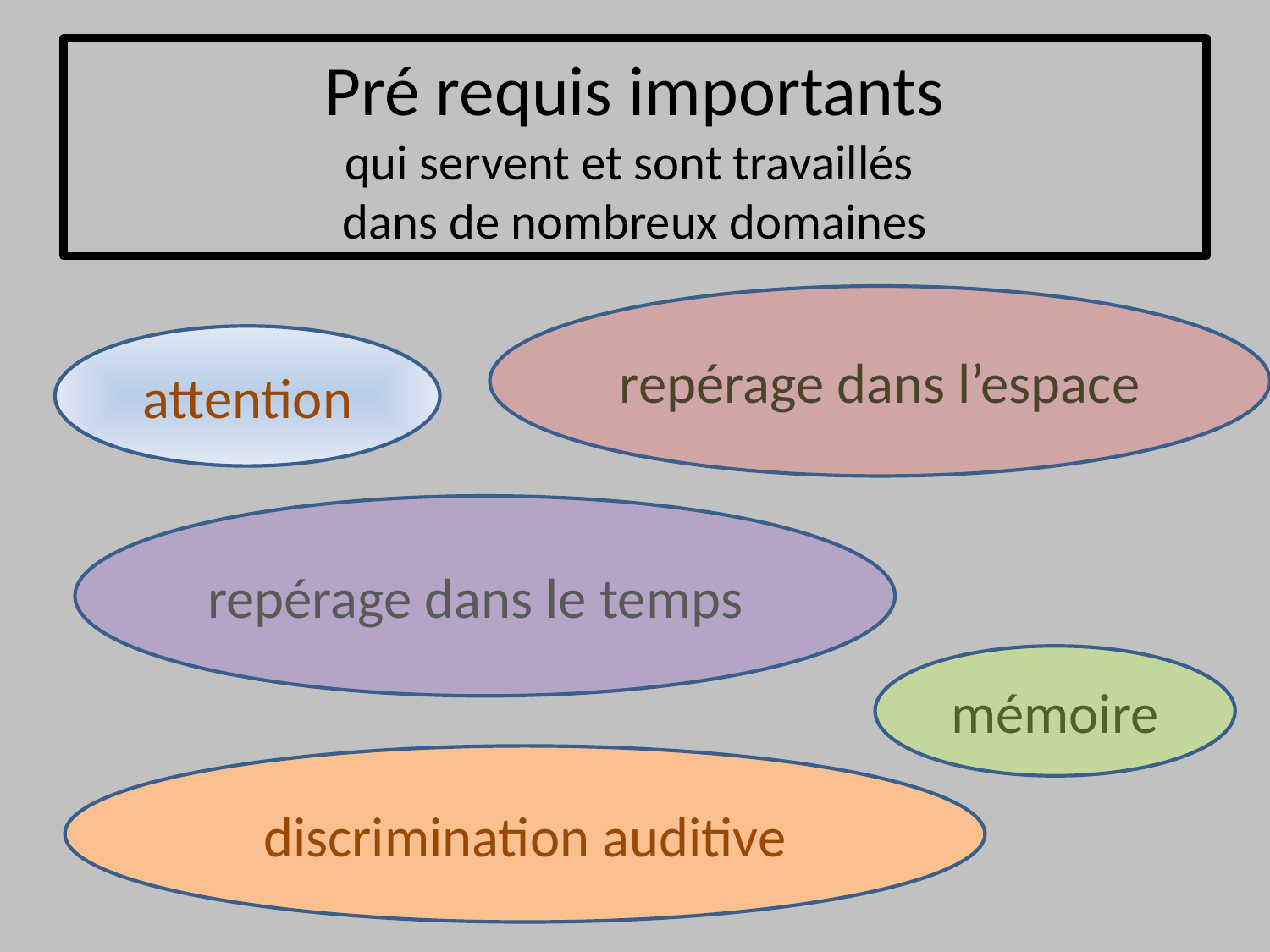

# Pré requis importants qui servent et sont travaillés dans de nombreux domaines
repérage dans l’espace
attention
repérage dans le temps
mémoire
discrimination auditive